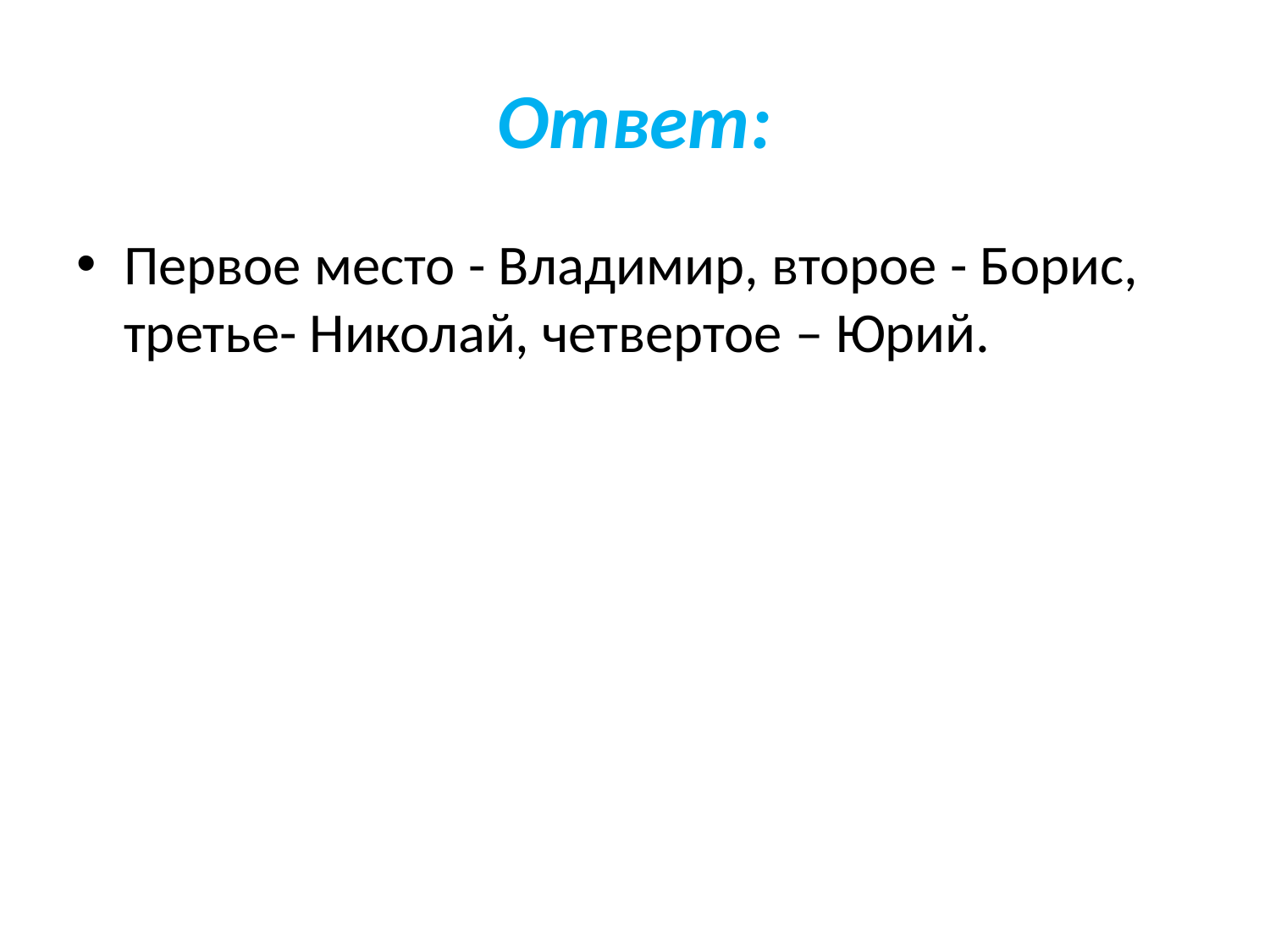

# Ответ:
Первое место - Владимир, второе - Борис, третье- Николай, четвертое – Юрий.